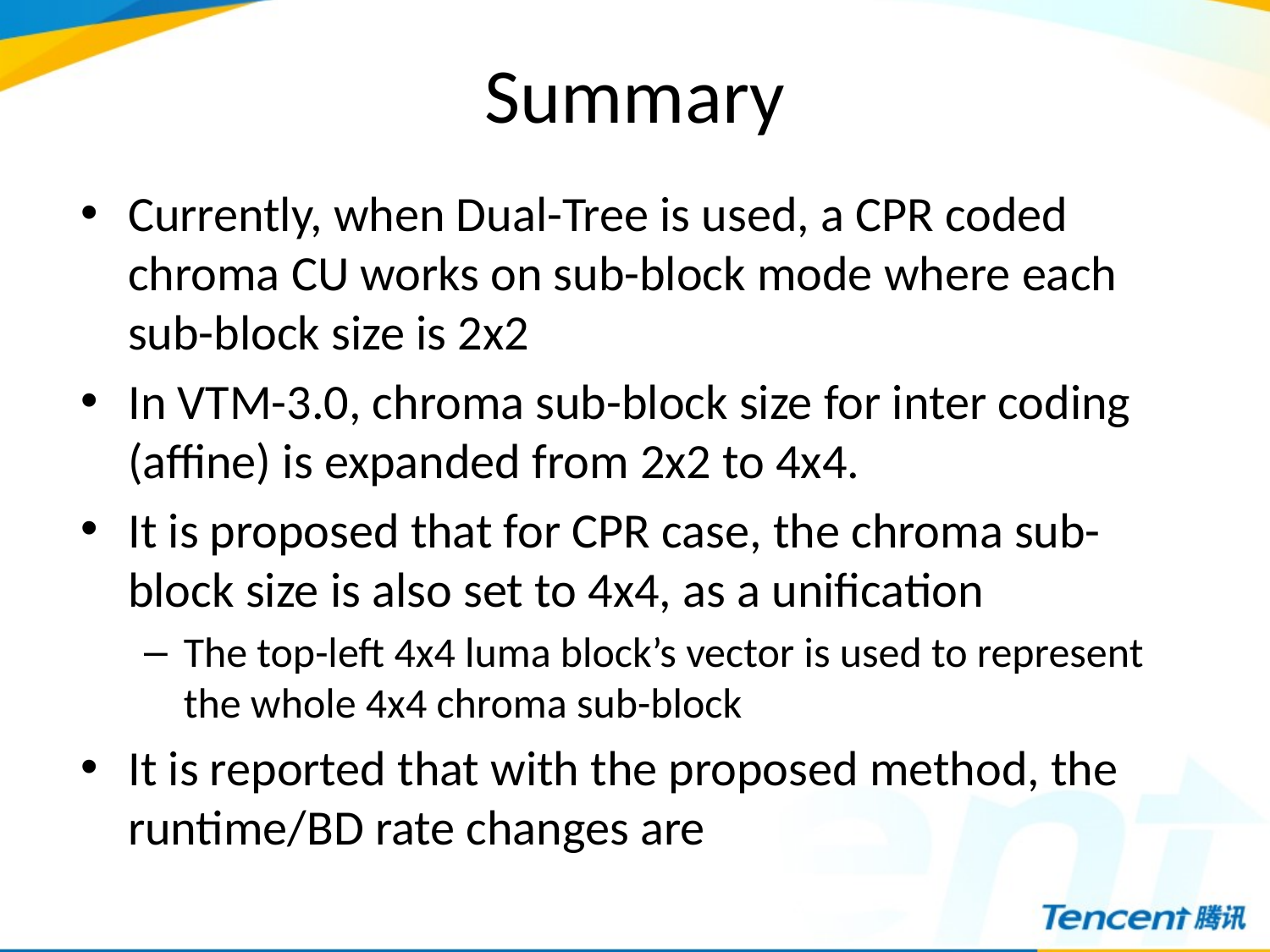

# Summary
Currently, when Dual-Tree is used, a CPR coded chroma CU works on sub-block mode where each sub-block size is 2x2
In VTM-3.0, chroma sub-block size for inter coding (affine) is expanded from 2x2 to 4x4.
It is proposed that for CPR case, the chroma sub-block size is also set to 4x4, as a unification
The top-left 4x4 luma block’s vector is used to represent the whole 4x4 chroma sub-block
It is reported that with the proposed method, the runtime/BD rate changes are